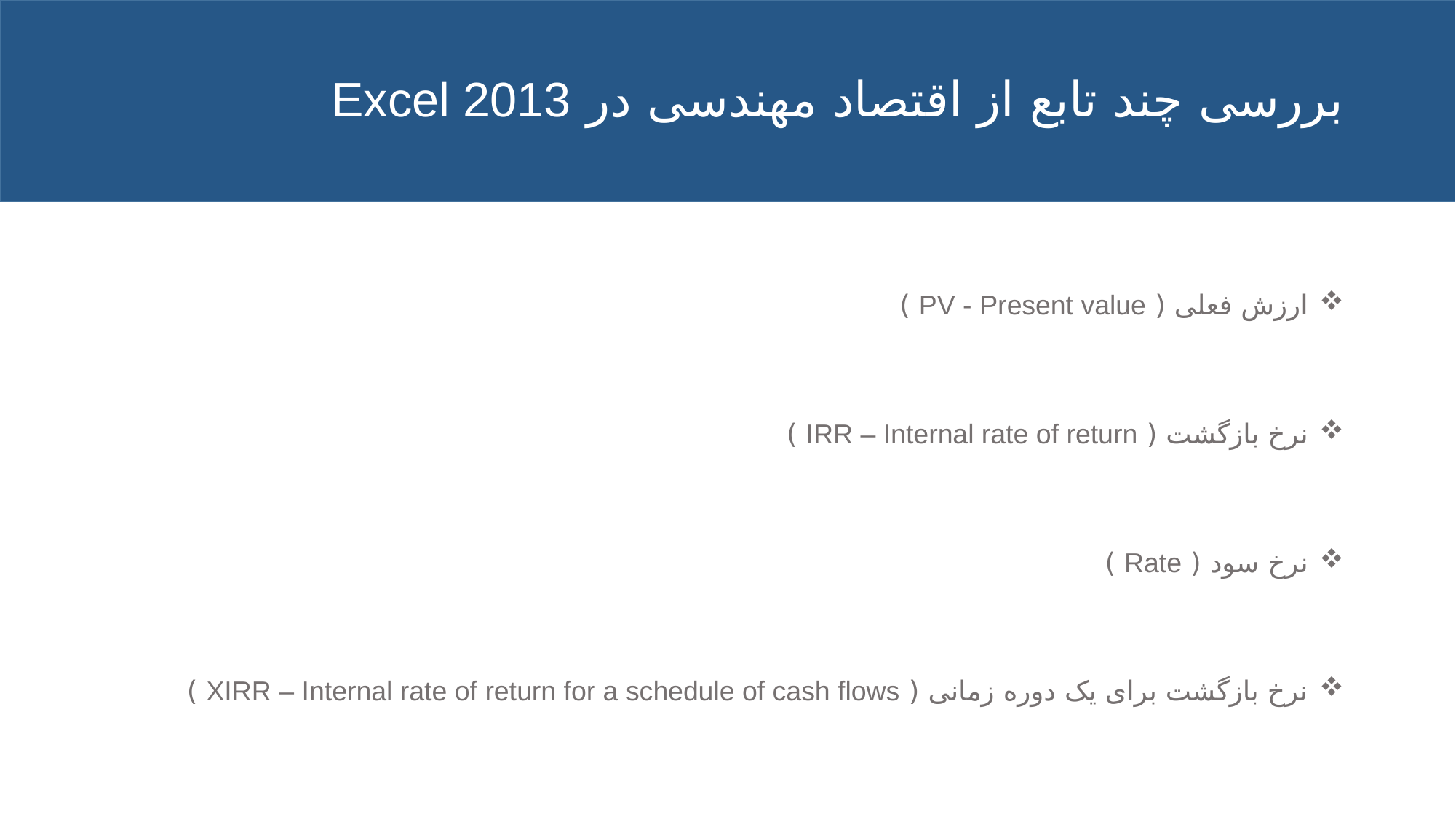

# بررسی چند تابع از اقتصاد مهندسی در Excel 2013

 ارزش فعلی ( PV - Present value )

 نرخ بازگشت ( IRR – Internal rate of return )

 نرخ سود ( Rate )

 نرخ بازگشت برای یک دوره زمانی ( XIRR – Internal rate of return for a schedule of cash flows )